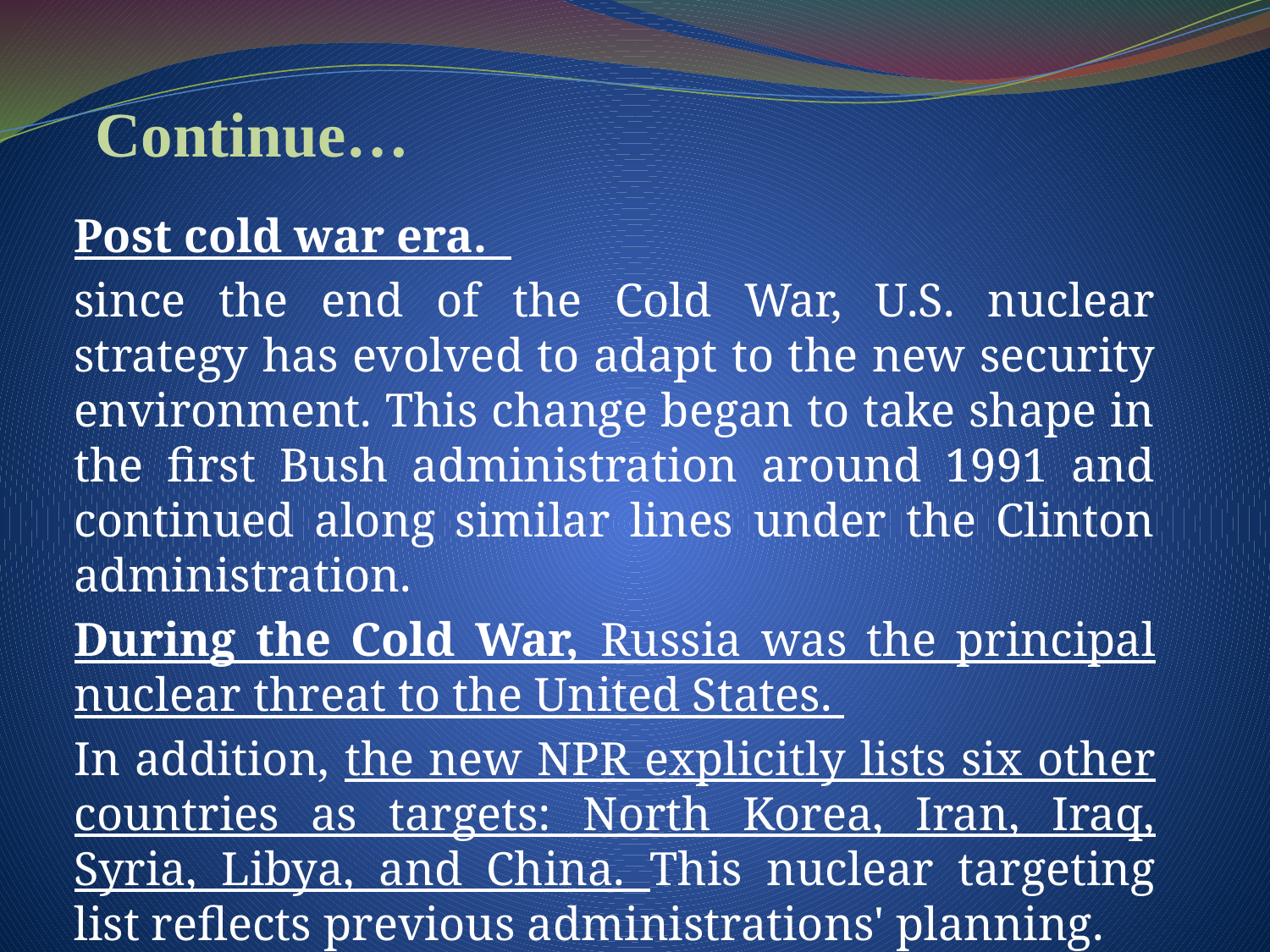

# Continue…
Post cold war era.
since the end of the Cold War, U.S. nuclear strategy has evolved to adapt to the new security environment. This change began to take shape in the first Bush administration around 1991 and continued along similar lines under the Clinton administration.
During the Cold War, Russia was the principal nuclear threat to the United States.
In addition, the new NPR explicitly lists six other countries as targets: North Korea, Iran, Iraq, Syria, Libya, and China. This nuclear targeting list reflects previous administrations' planning.